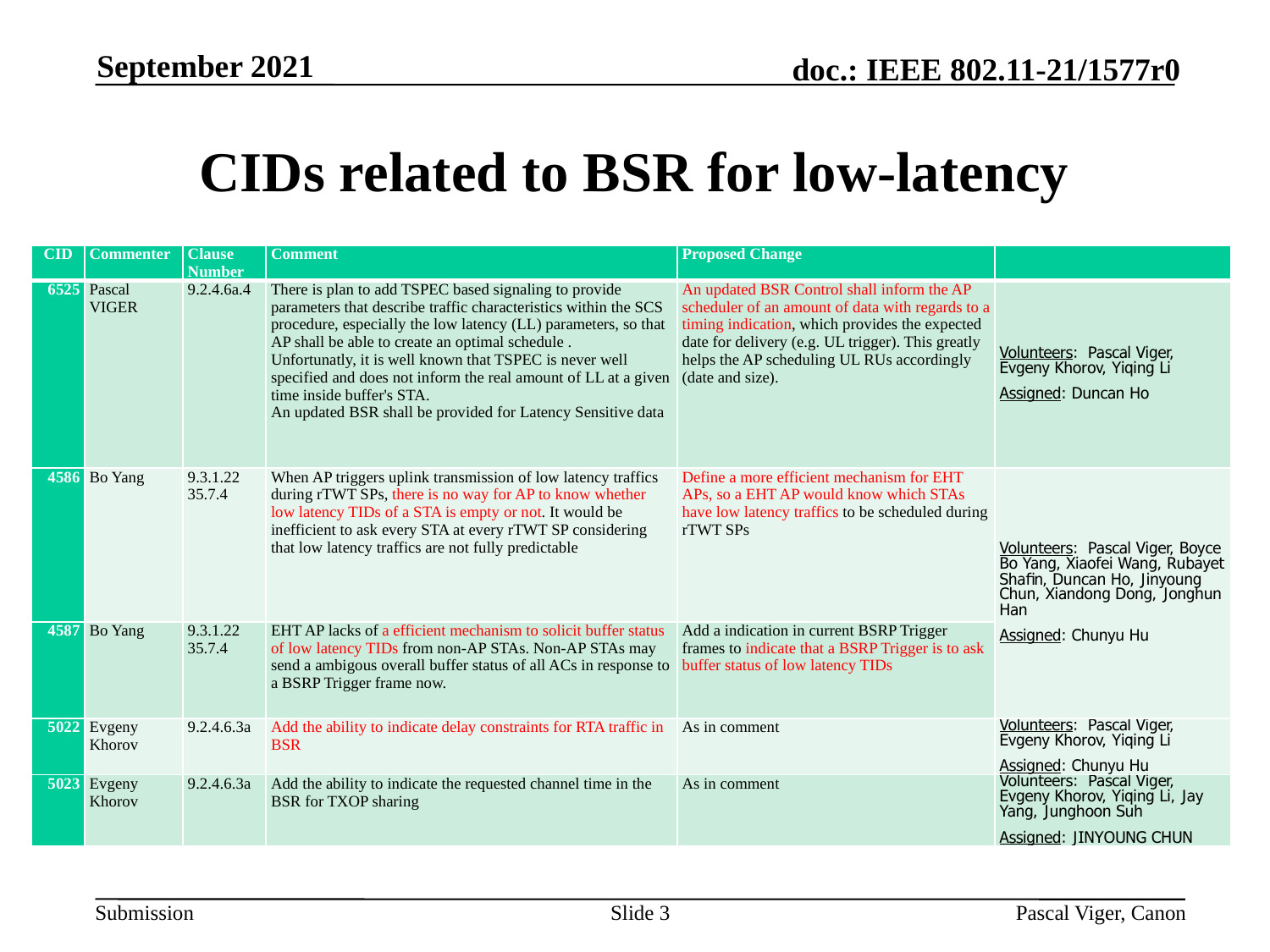

September 2021
# CIDs related to BSR for low-latency
| CID | Commenter | Clause Number | Comment | Proposed Change |  |
| --- | --- | --- | --- | --- | --- |
| 6525 | Pascal VIGER | 9.2.4.6a.4 | There is plan to add TSPEC based signaling to provide parameters that describe traffic characteristics within the SCS procedure, especially the low latency (LL) parameters, so that AP shall be able to create an optimal schedule . Unfortunatly, it is well known that TSPEC is never well specified and does not inform the real amount of LL at a given time inside buffer's STA. An updated BSR shall be provided for Latency Sensitive data | An updated BSR Control shall inform the AP scheduler of an amount of data with regards to a timing indication, which provides the expected date for delivery (e.g. UL trigger). This greatly helps the AP scheduling UL RUs accordingly (date and size). | Volunteers: Pascal Viger, Evgeny Khorov, Yiqing Li Assigned: Duncan Ho |
| 4586 | Bo Yang | 9.3.1.22 35.7.4 | When AP triggers uplink transmission of low latency traffics during rTWT SPs, there is no way for AP to know whether low latency TIDs of a STA is empty or not. It would be inefficient to ask every STA at every rTWT SP considering that low latency traffics are not fully predictable | Define a more efficient mechanism for EHT APs, so a EHT AP would know which STAs have low latency traffics to be scheduled during rTWT SPs | Volunteers: Pascal Viger, Boyce Bo Yang, Xiaofei Wang, Rubayet Shafin, Duncan Ho, Jinyoung Chun, Xiandong Dong, Jonghun Han Assigned: Chunyu Hu |
| 4587 | Bo Yang | 9.3.1.22 35.7.4 | EHT AP lacks of a efficient mechanism to solicit buffer status of low latency TIDs from non-AP STAs. Non-AP STAs may send a ambigous overall buffer status of all ACs in response to a BSRP Trigger frame now. | Add a indication in current BSRP Trigger frames to indicate that a BSRP Trigger is to ask buffer status of low latency TIDs |  |
| 5022 | Evgeny Khorov | 9.2.4.6.3a | Add the ability to indicate delay constraints for RTA traffic in BSR | As in comment | Volunteers: Pascal Viger, Evgeny Khorov, Yiqing Li Assigned: Chunyu Hu |
| 5023 | Evgeny Khorov | 9.2.4.6.3a | Add the ability to indicate the requested channel time in the BSR for TXOP sharing | As in comment | Volunteers: Pascal Viger, Evgeny Khorov, Yiqing Li, Jay Yang, Junghoon Suh Assigned: JINYOUNG CHUN |

Slide 3
Pascal Viger, Canon